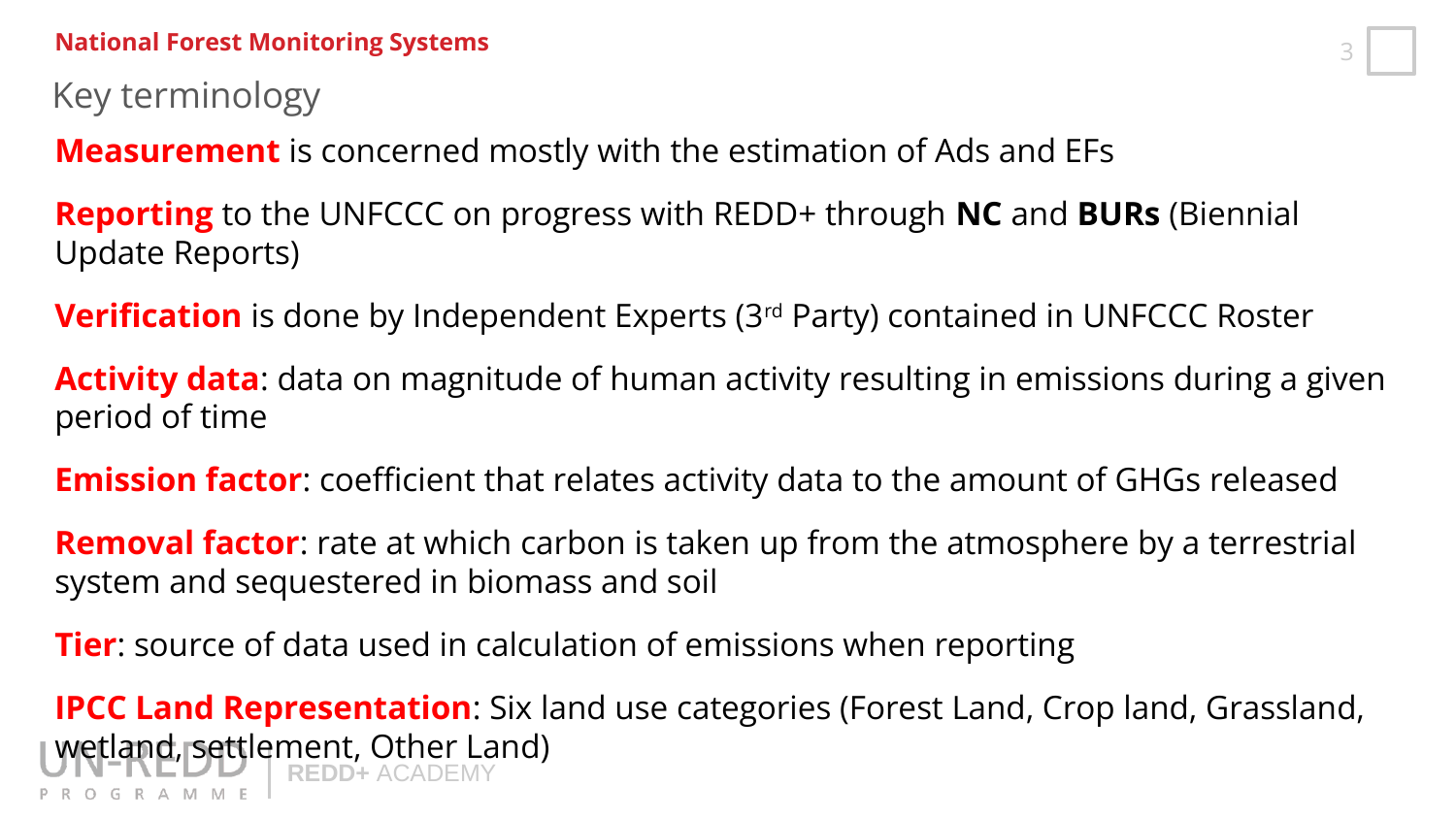

National Forest Monitoring Systems
Key terminology
Measurement is concerned mostly with the estimation of Ads and EFs
Reporting to the UNFCCC on progress with REDD+ through NC and BURs (Biennial Update Reports)
Verification is done by Independent Experts (3rd Party) contained in UNFCCC Roster
Activity data: data on magnitude of human activity resulting in emissions during a given period of time
Emission factor: coefficient that relates activity data to the amount of GHGs released
Removal factor: rate at which carbon is taken up from the atmosphere by a terrestrial system and sequestered in biomass and soil
Tier: source of data used in calculation of emissions when reporting
IPCC Land Representation: Six land use categories (Forest Land, Crop land, Grassland, wetland, settlement, Other Land)